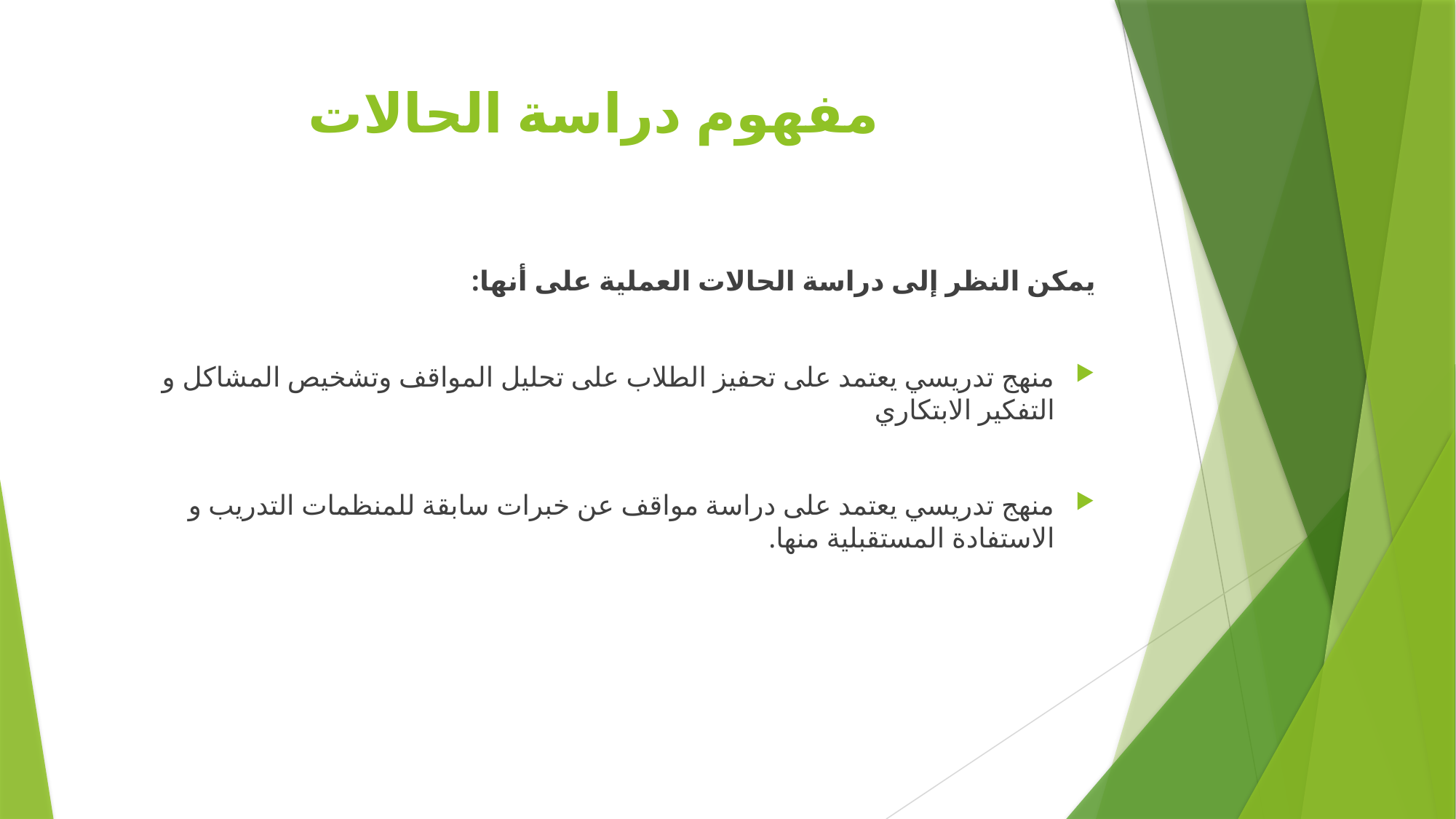

# مفهوم دراسة الحالات
يمكن النظر إلى دراسة الحالات العملية على أنها:

منهج تدريسي يعتمد على تحفيز الطلاب على تحليل المواقف وتشخيص المشاكل و التفكير الابتكاري

منهج تدريسي يعتمد على دراسة مواقف عن خبرات سابقة للمنظمات التدريب و الاستفادة المستقبلية منها.